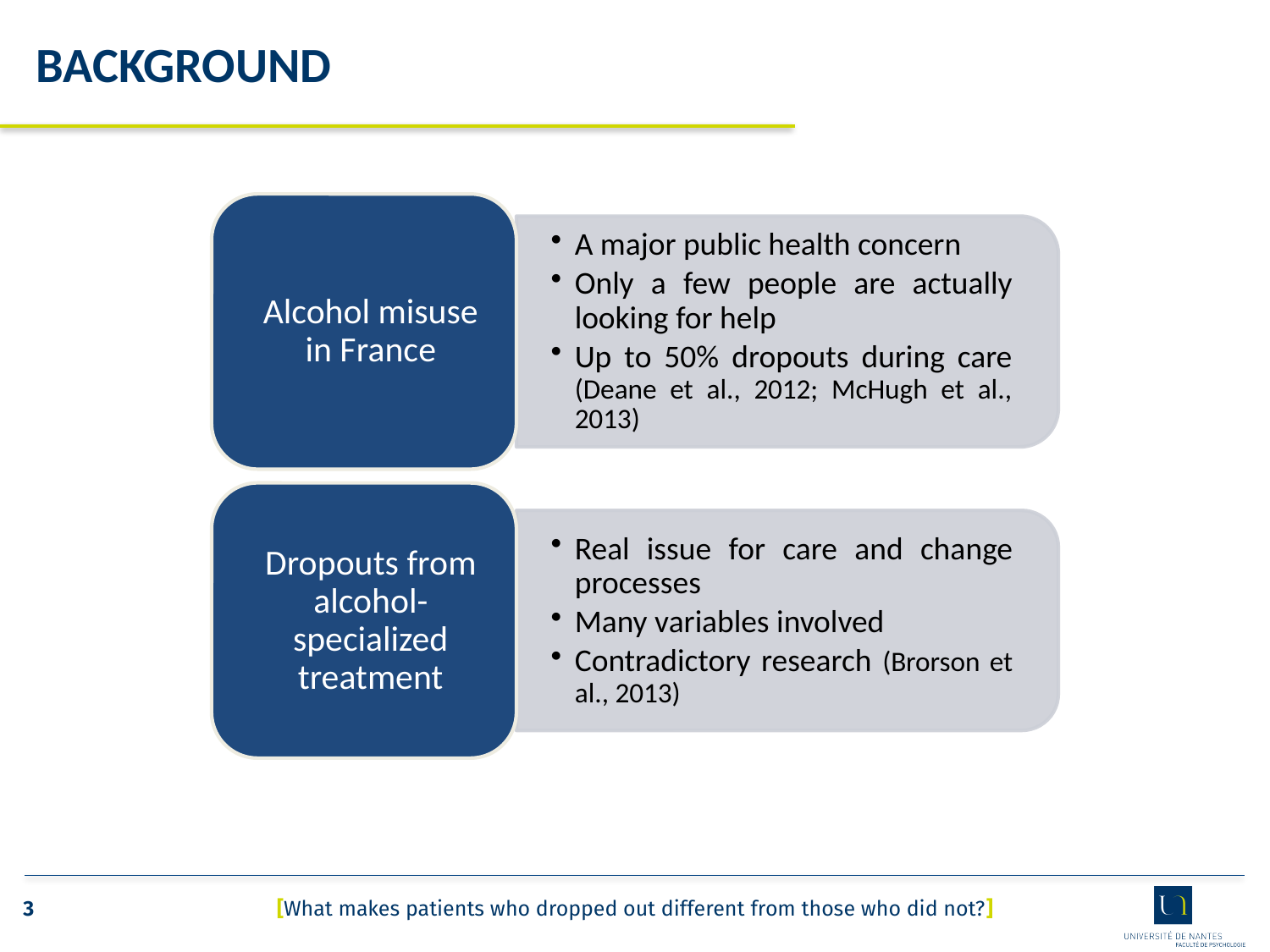

BACKGROUND
A major public health concern
Only a few people are actually looking for help
Up to 50% dropouts during care (Deane et al., 2012; McHugh et al., 2013)
Alcohol misuse in France
Real issue for care and change processes
Many variables involved
Contradictory research (Brorson et al., 2013)
Dropouts from alcohol-specialized treatment
[What makes patients who dropped out different from those who did not?]